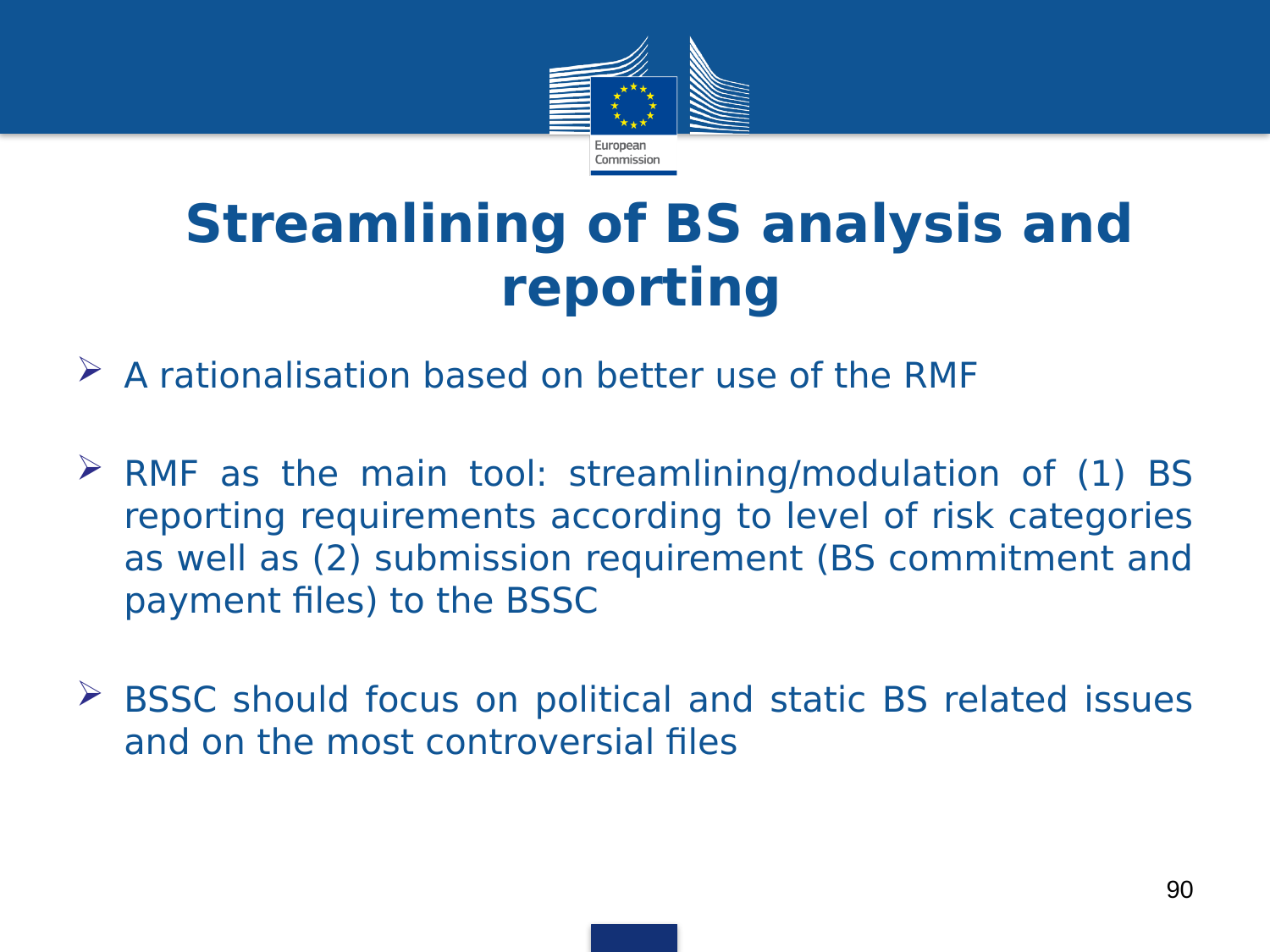

# Streamlining of BS analysis and reporting
A rationalisation based on better use of the RMF

RMF as the main tool: streamlining/modulation of (1) BS reporting requirements according to level of risk categories as well as (2) submission requirement (BS commitment and payment files) to the BSSC

BSSC should focus on political and static BS related issues and on the most controversial files
90